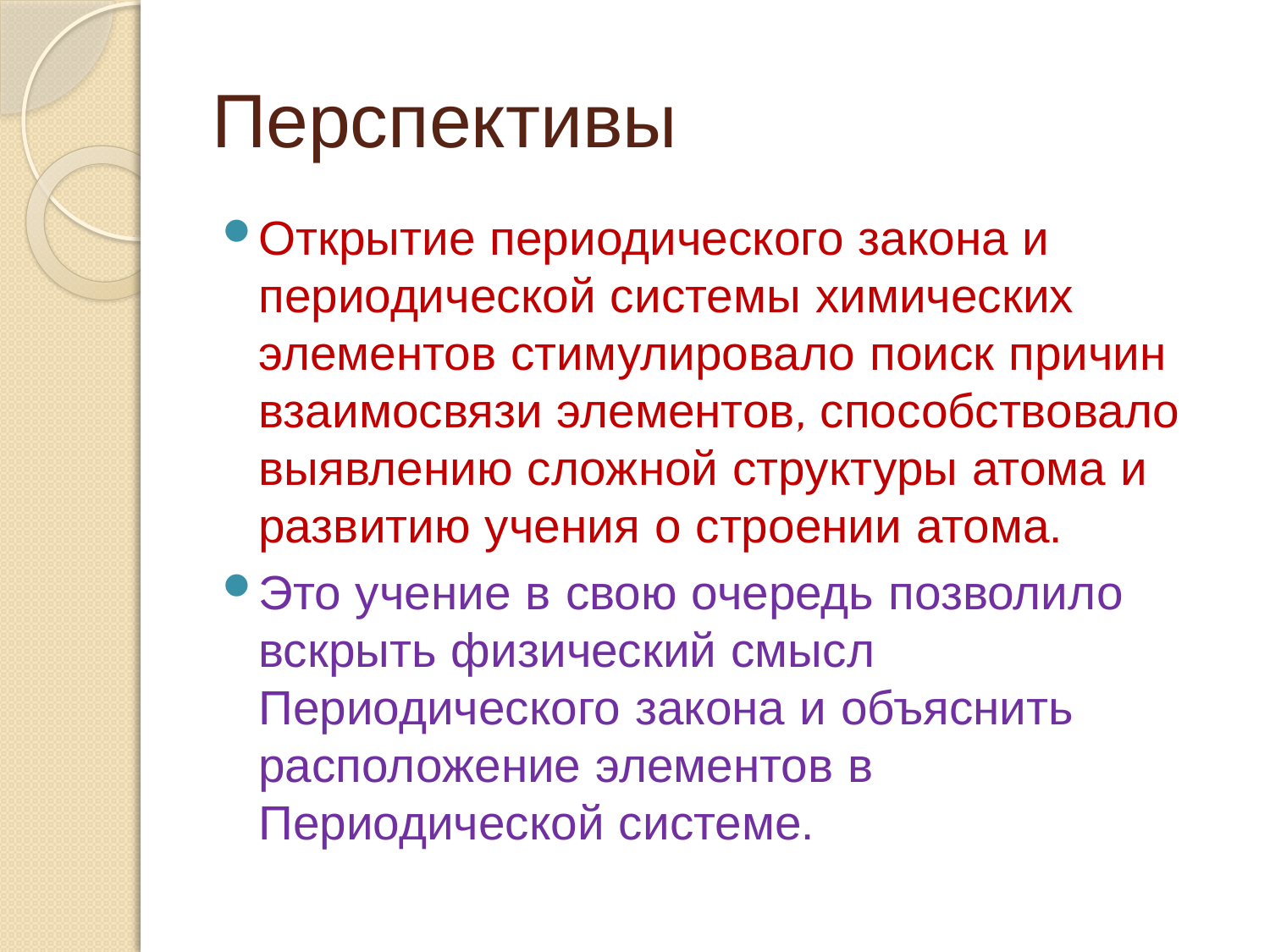

# Перспективы
Открытие периодического закона и периодической системы химических элементов стимулировало поиск причин взаимосвязи элементов, способствовало выявлению сложной структуры атома и развитию учения о строении атома.
Это учение в свою очередь позволило вскрыть физический смысл Периодического закона и объяснить расположение элементов в Периодической системе.